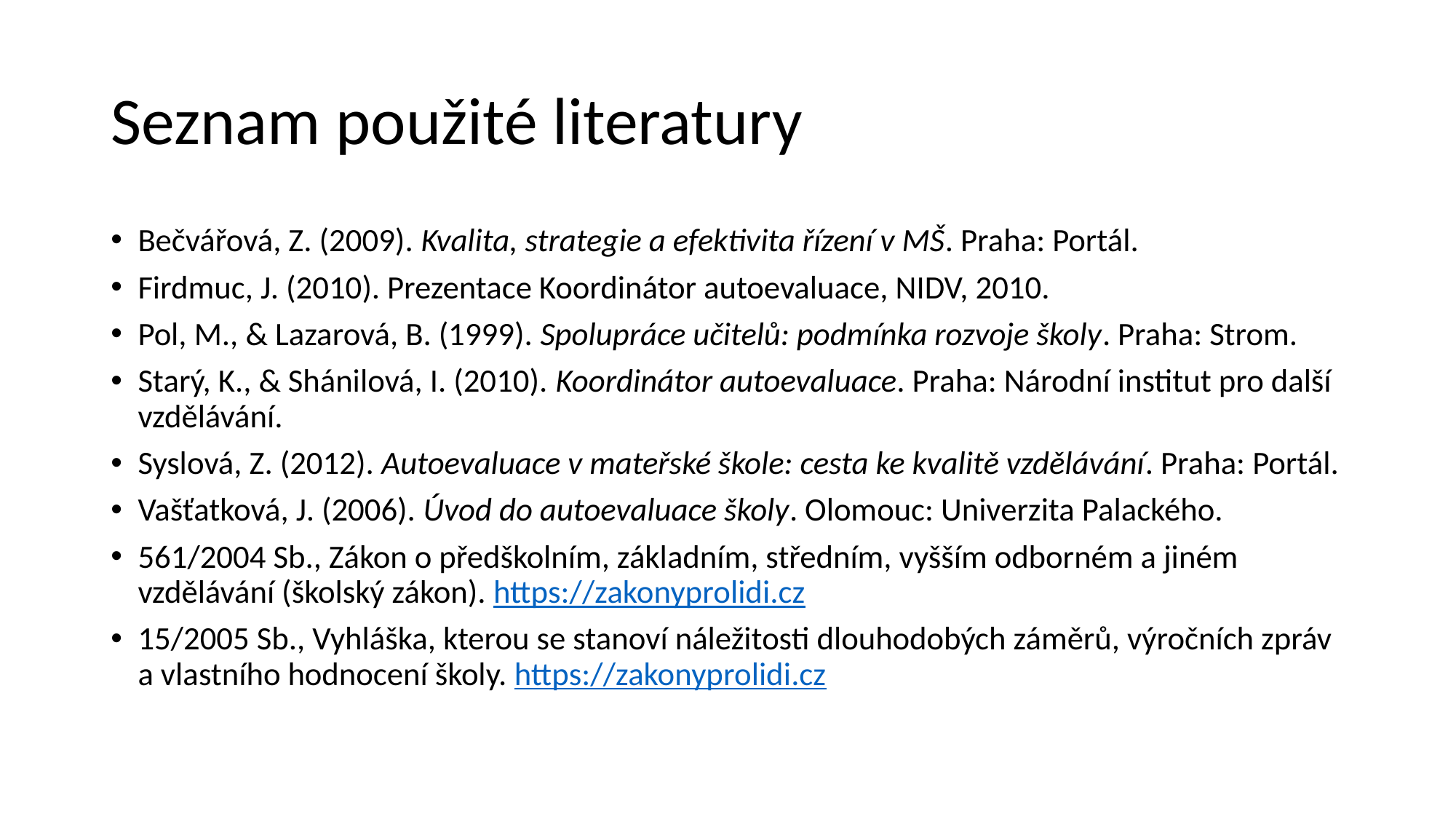

# Seznam použité literatury
Bečvářová, Z. (2009). Kvalita, strategie a efektivita řízení v MŠ. Praha: Portál.
Firdmuc, J. (2010). Prezentace Koordinátor autoevaluace, NIDV, 2010.
Pol, M., & Lazarová, B. (1999). Spolupráce učitelů: podmínka rozvoje školy. Praha: Strom.
Starý, K., & Shánilová, I. (2010). Koordinátor autoevaluace. Praha: Národní institut pro další vzdělávání.
Syslová, Z. (2012). Autoevaluace v mateřské škole: cesta ke kvalitě vzdělávání. Praha: Portál.
Vašťatková, J. (2006). Úvod do autoevaluace školy. Olomouc: Univerzita Palackého.
561/2004 Sb., Zákon o předškolním, základním, středním, vyšším odborném a jiném vzdělávání (školský zákon). https://zakonyprolidi.cz
15/2005 Sb., Vyhláška, kterou se stanoví náležitosti dlouhodobých záměrů, výročních zpráv a vlastního hodnocení školy. https://zakonyprolidi.cz